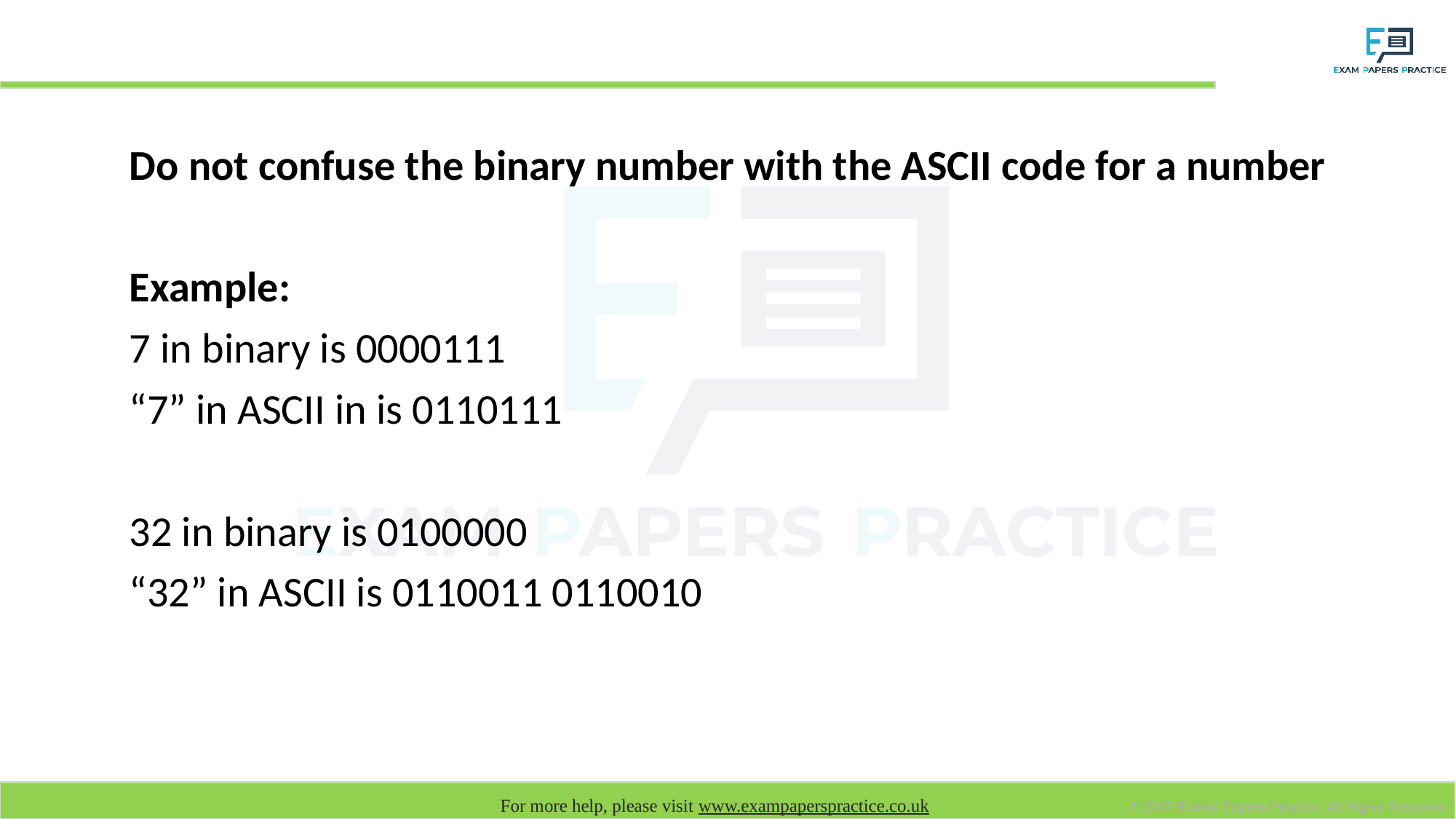

# Convert the following to ASCII
Do not confuse the binary number with the ASCII code for a number

Example:
7 in binary is 0000111
“7” in ASCII in is 0110111

32 in binary is 0100000
“32” in ASCII is 0110011 0110010